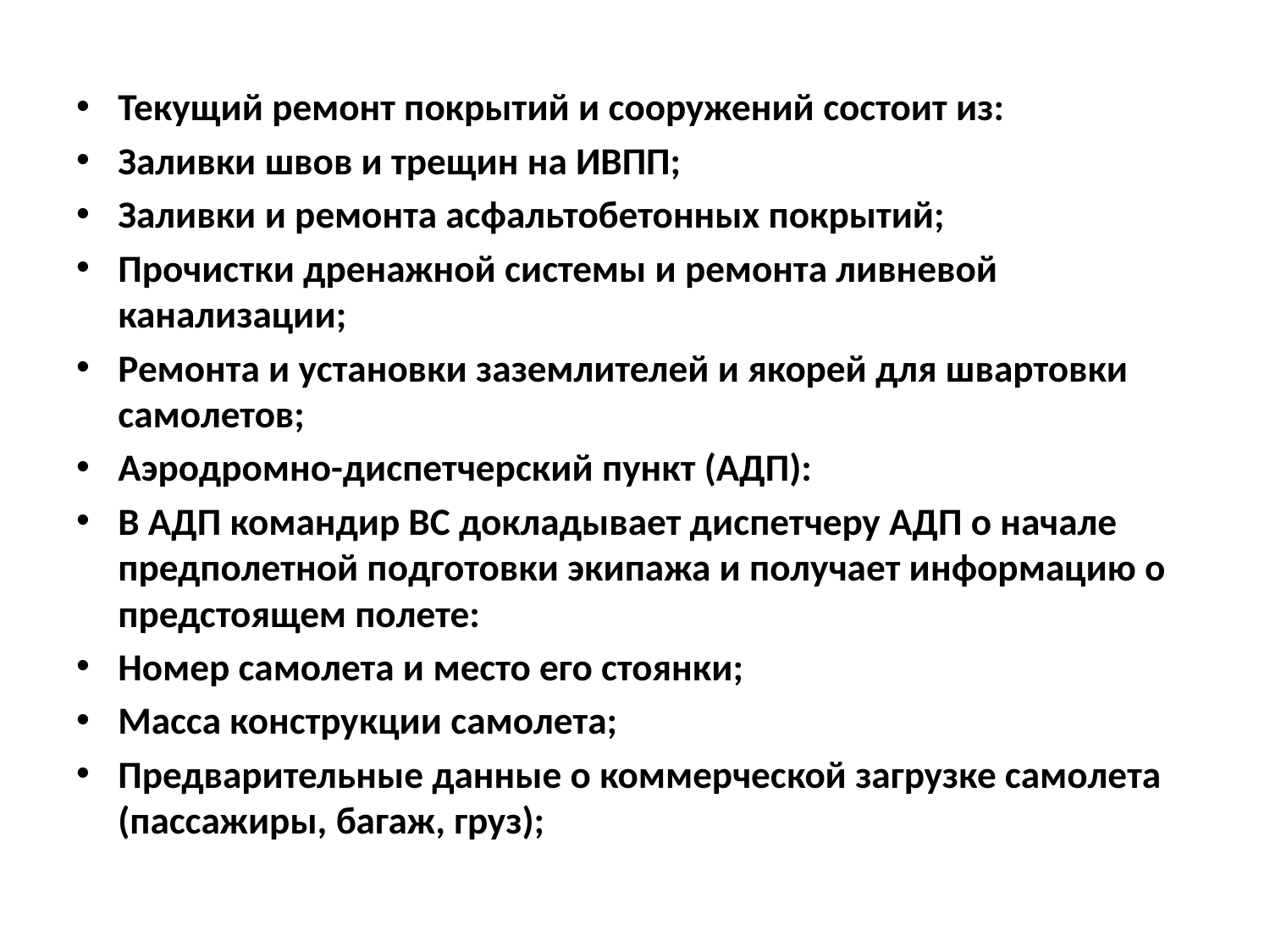

Текущий ремонт покрытий и сооружений состоит из:
Заливки швов и трещин на ИВПП;
Заливки и ремонта асфальтобетонных покрытий;
Прочистки дренажной системы и ремонта ливневой канализации;
Ремонта и установки заземлителей и якорей для швартовки самолетов;
Аэродромно-диспетчерский пункт (АДП):
В АДП командир ВС докладывает диспетчеру АДП о начале предполетной подготовки экипажа и получает информацию о предстоящем полете:
Номер самолета и место его стоянки;
Масса конструкции самолета;
Предварительные данные о коммерческой загрузке самолета (пассажиры, багаж, груз);